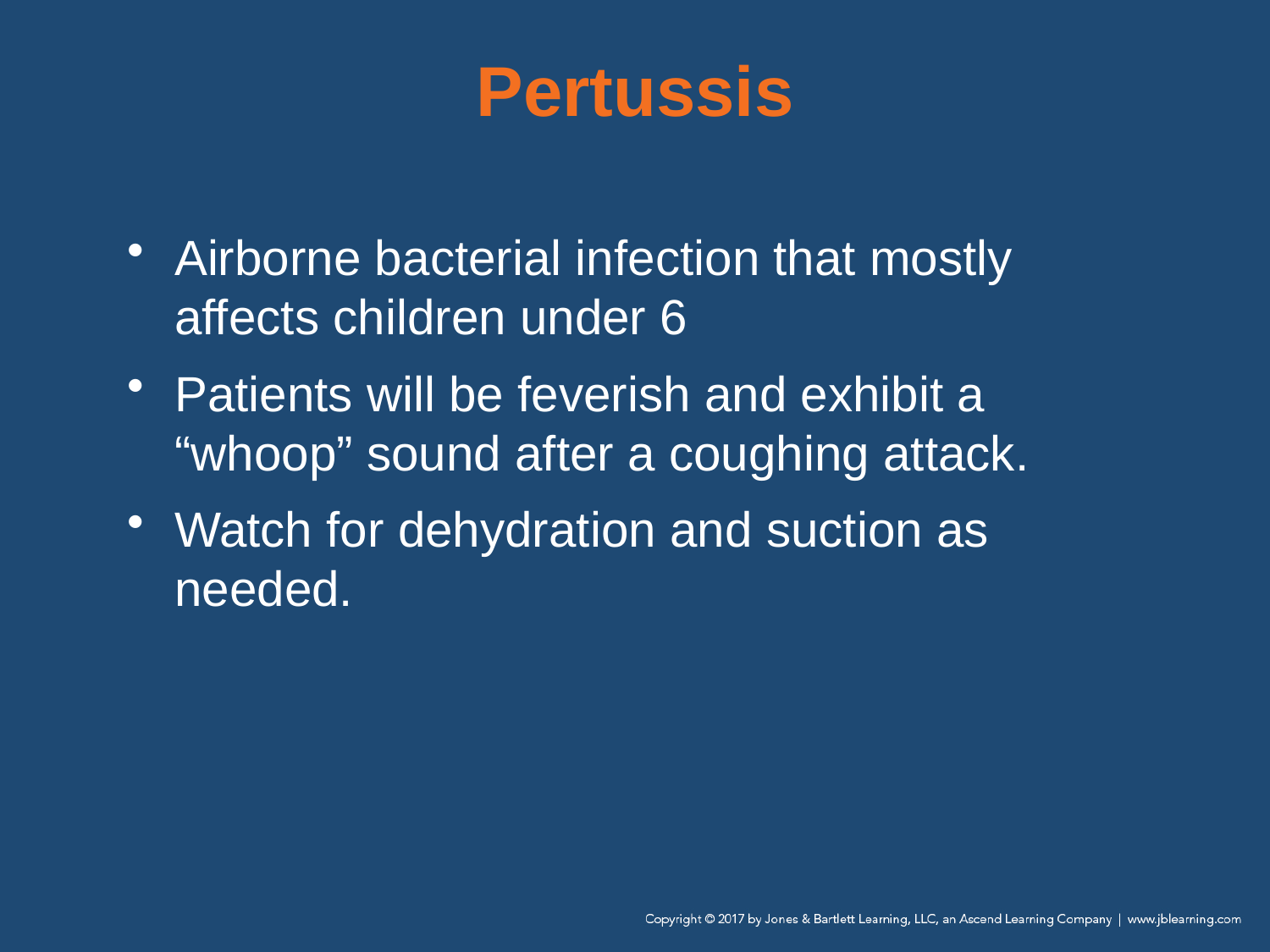

# Pertussis
Airborne bacterial infection that mostly affects children under 6
Patients will be feverish and exhibit a “whoop” sound after a coughing attack.
Watch for dehydration and suction as needed.